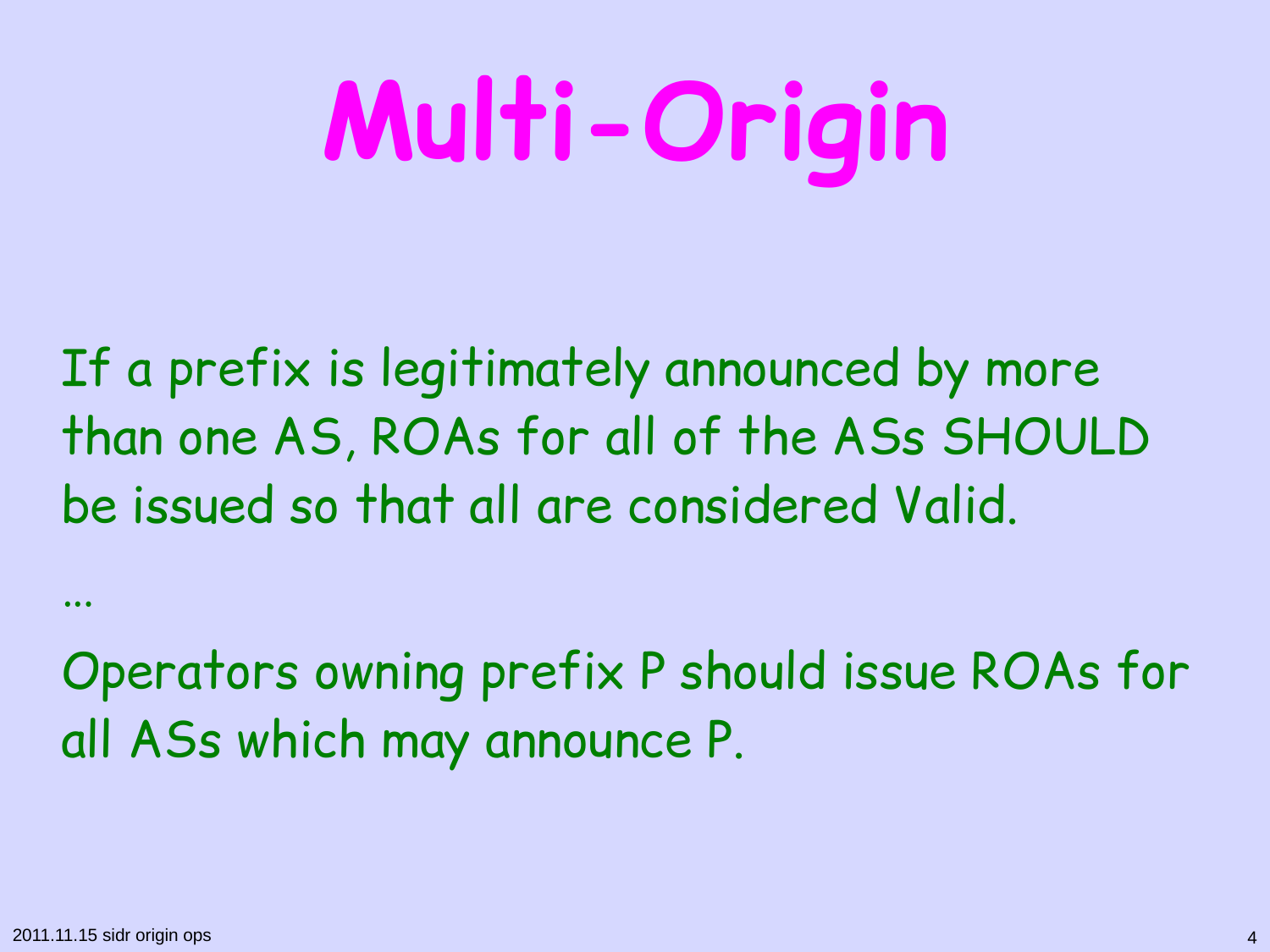

# Multi-Origin
If a prefix is legitimately announced by more than one AS, ROAs for all of the ASs SHOULD be issued so that all are considered Valid.
…
Operators owning prefix P should issue ROAs for all ASs which may announce P.
4
2011.11.15 sidr origin ops